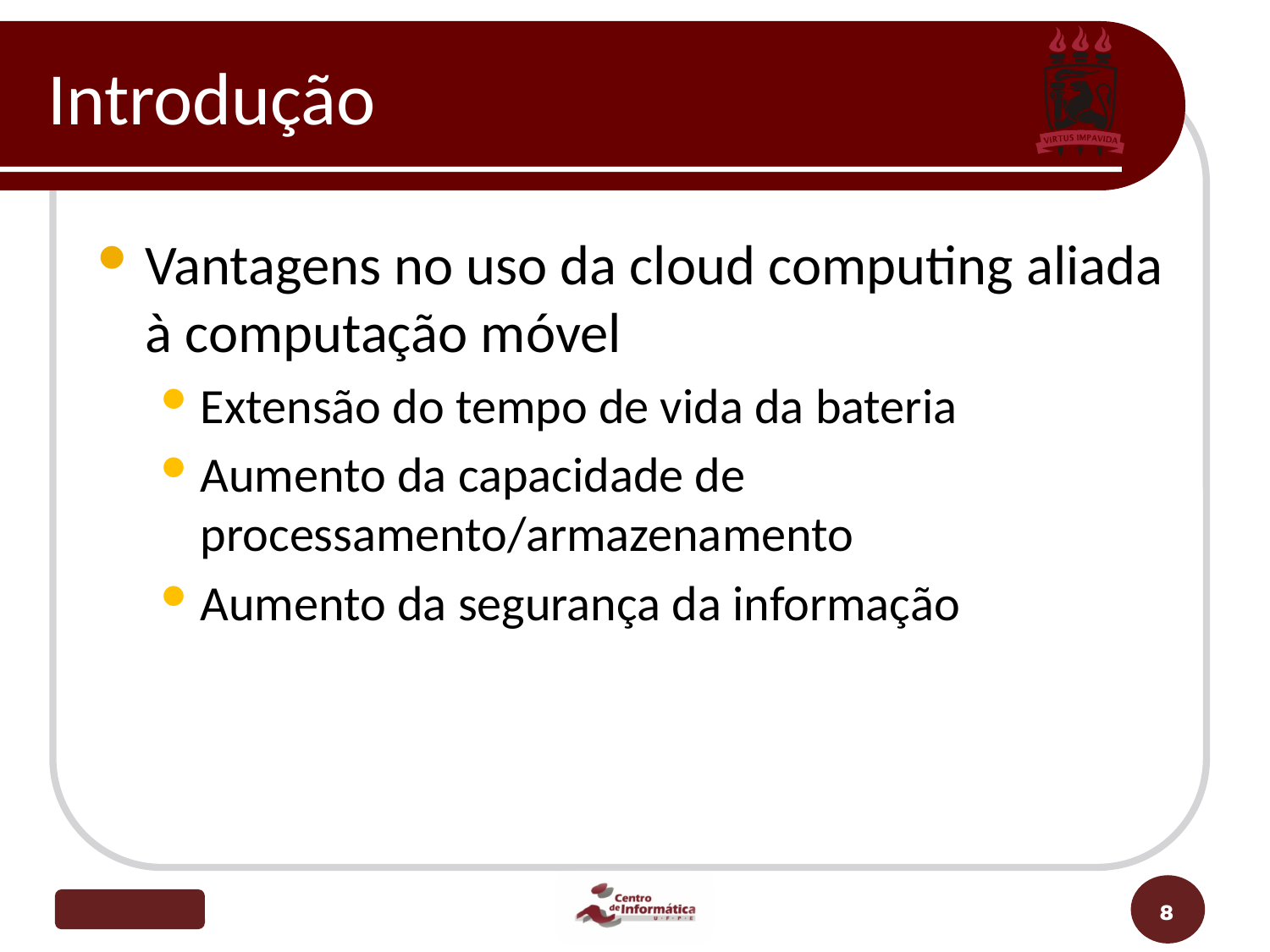

# Introdução
Vantagens no uso da cloud computing aliada à computação móvel
Extensão do tempo de vida da bateria
Aumento da capacidade de processamento/armazenamento
Aumento da segurança da informação

8